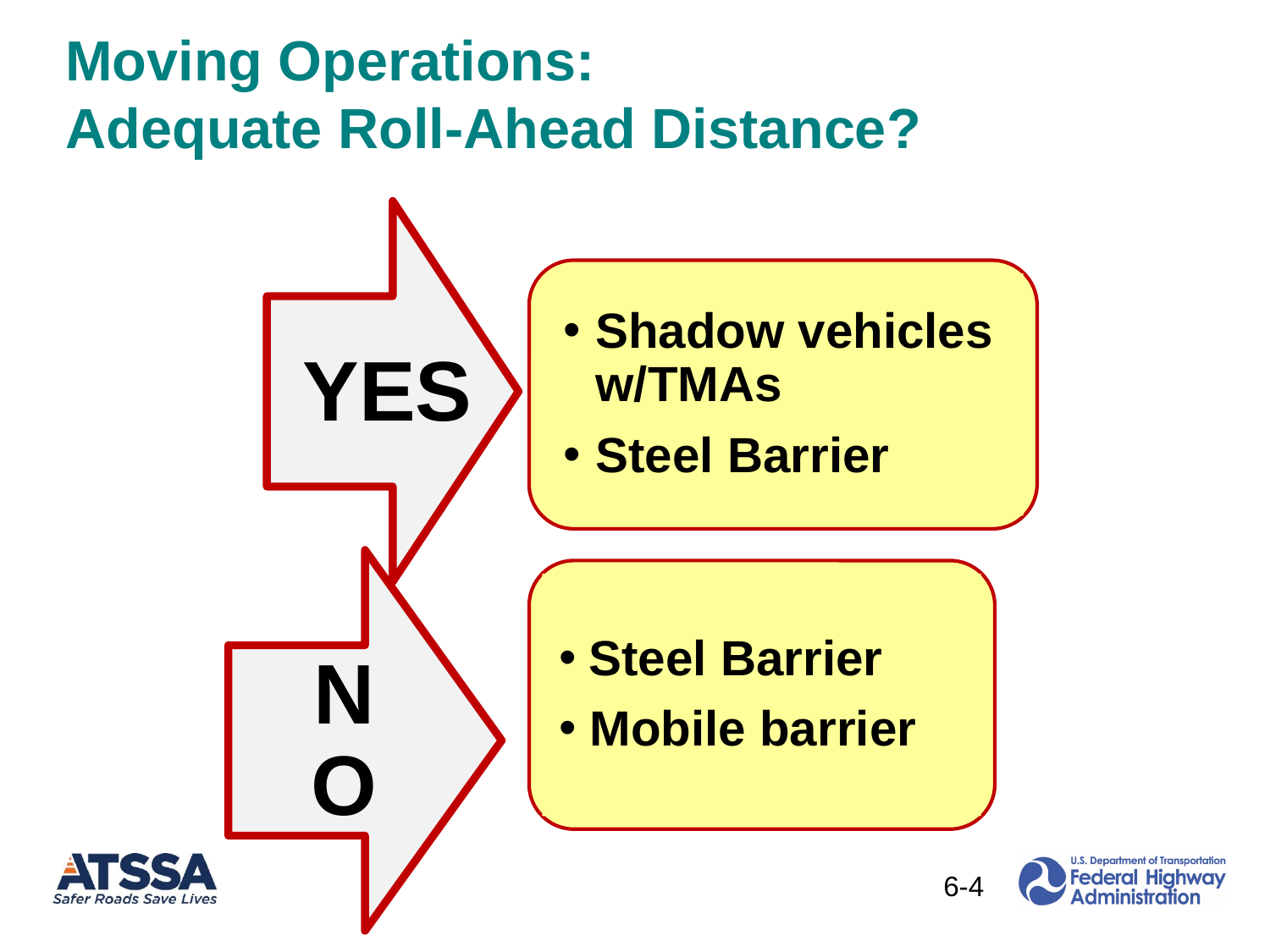

# Moving Operations: Adequate Roll-Ahead Distance?
YES

Shadow vehicles w/TMAs
Steel Barrier
NO

Steel Barrier
Mobile barrier